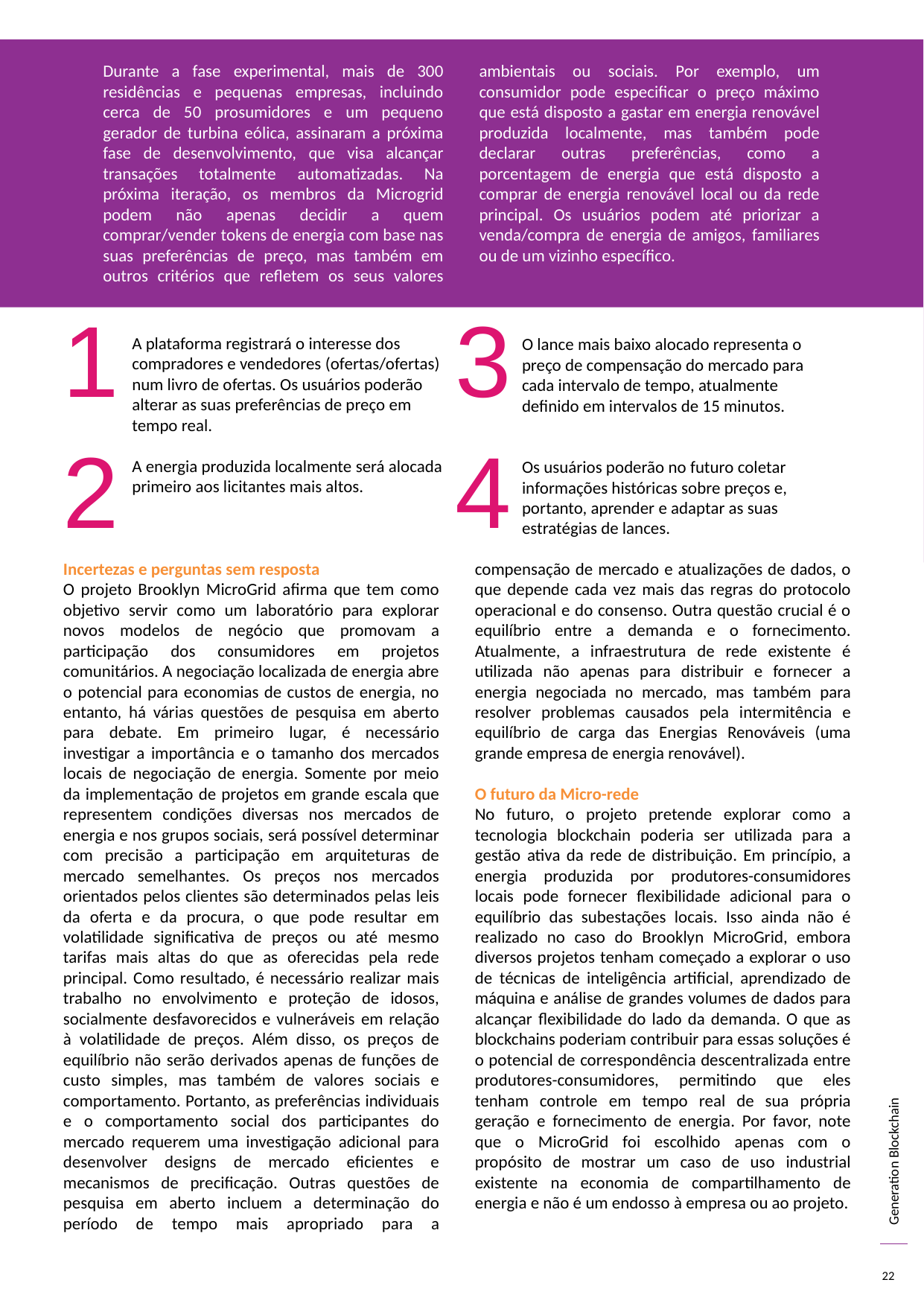

Durante a fase experimental, mais de 300 residências e pequenas empresas, incluindo cerca de 50 prosumidores e um pequeno gerador de turbina eólica, assinaram a próxima fase de desenvolvimento, que visa alcançar transações totalmente automatizadas. Na próxima iteração, os membros da Microgrid podem não apenas decidir a quem comprar/vender tokens de energia com base nas suas preferências de preço, mas também em outros critérios que refletem os seus valores ambientais ou sociais. Por exemplo, um consumidor pode especificar o preço máximo que está disposto a gastar em energia renovável produzida localmente, mas também pode declarar outras preferências, como a porcentagem de energia que está disposto a comprar de energia renovável local ou da rede principal. Os usuários podem até priorizar a venda/compra de energia de amigos, familiares ou de um vizinho específico.
1
3

A plataforma registrará o interesse dos compradores e vendedores (ofertas/ofertas) num livro de ofertas. Os usuários poderão alterar as suas preferências de preço em tempo real.

A energia produzida localmente será alocada primeiro aos licitantes mais altos.

O lance mais baixo alocado representa o preço de compensação do mercado para cada intervalo de tempo, atualmente definido em intervalos de 15 minutos.

Os usuários poderão no futuro coletar informações históricas sobre preços e, portanto, aprender e adaptar as suas estratégias de lances.

2
4
Incertezas e perguntas sem resposta
O projeto Brooklyn MicroGrid afirma que tem como objetivo servir como um laboratório para explorar novos modelos de negócio que promovam a participação dos consumidores em projetos comunitários. A negociação localizada de energia abre o potencial para economias de custos de energia, no entanto, há várias questões de pesquisa em aberto para debate. Em primeiro lugar, é necessário investigar a importância e o tamanho dos mercados locais de negociação de energia. Somente por meio da implementação de projetos em grande escala que representem condições diversas nos mercados de energia e nos grupos sociais, será possível determinar com precisão a participação em arquiteturas de mercado semelhantes. Os preços nos mercados orientados pelos clientes são determinados pelas leis da oferta e da procura, o que pode resultar em volatilidade significativa de preços ou até mesmo tarifas mais altas do que as oferecidas pela rede principal. Como resultado, é necessário realizar mais trabalho no envolvimento e proteção de idosos, socialmente desfavorecidos e vulneráveis ​​em relação à volatilidade de preços. Além disso, os preços de equilíbrio não serão derivados apenas de funções de custo simples, mas também de valores sociais e comportamento. Portanto, as preferências individuais e o comportamento social dos participantes do mercado requerem uma investigação adicional para desenvolver designs de mercado eficientes e mecanismos de precificação. Outras questões de pesquisa em aberto incluem a determinação do período de tempo mais apropriado para a compensação de mercado e atualizações de dados, o que depende cada vez mais das regras do protocolo operacional e do consenso. Outra questão crucial é o equilíbrio entre a demanda e o fornecimento. Atualmente, a infraestrutura de rede existente é utilizada não apenas para distribuir e fornecer a energia negociada no mercado, mas também para resolver problemas causados pela intermitência e equilíbrio de carga das Energias Renováveis (uma grande empresa de energia renovável).

O futuro da Micro-rede
No futuro, o projeto pretende explorar como a tecnologia blockchain poderia ser utilizada para a gestão ativa da rede de distribuição. Em princípio, a energia produzida por produtores-consumidores locais pode fornecer flexibilidade adicional para o equilíbrio das subestações locais. Isso ainda não é realizado no caso do Brooklyn MicroGrid, embora diversos projetos tenham começado a explorar o uso de técnicas de inteligência artificial, aprendizado de máquina e análise de grandes volumes de dados para alcançar flexibilidade do lado da demanda. O que as blockchains poderiam contribuir para essas soluções é o potencial de correspondência descentralizada entre produtores-consumidores, permitindo que eles tenham controle em tempo real de sua própria geração e fornecimento de energia. Por favor, note que o MicroGrid foi escolhido apenas com o propósito de mostrar um caso de uso industrial existente na economia de compartilhamento de energia e não é um endosso à empresa ou ao projeto.
22